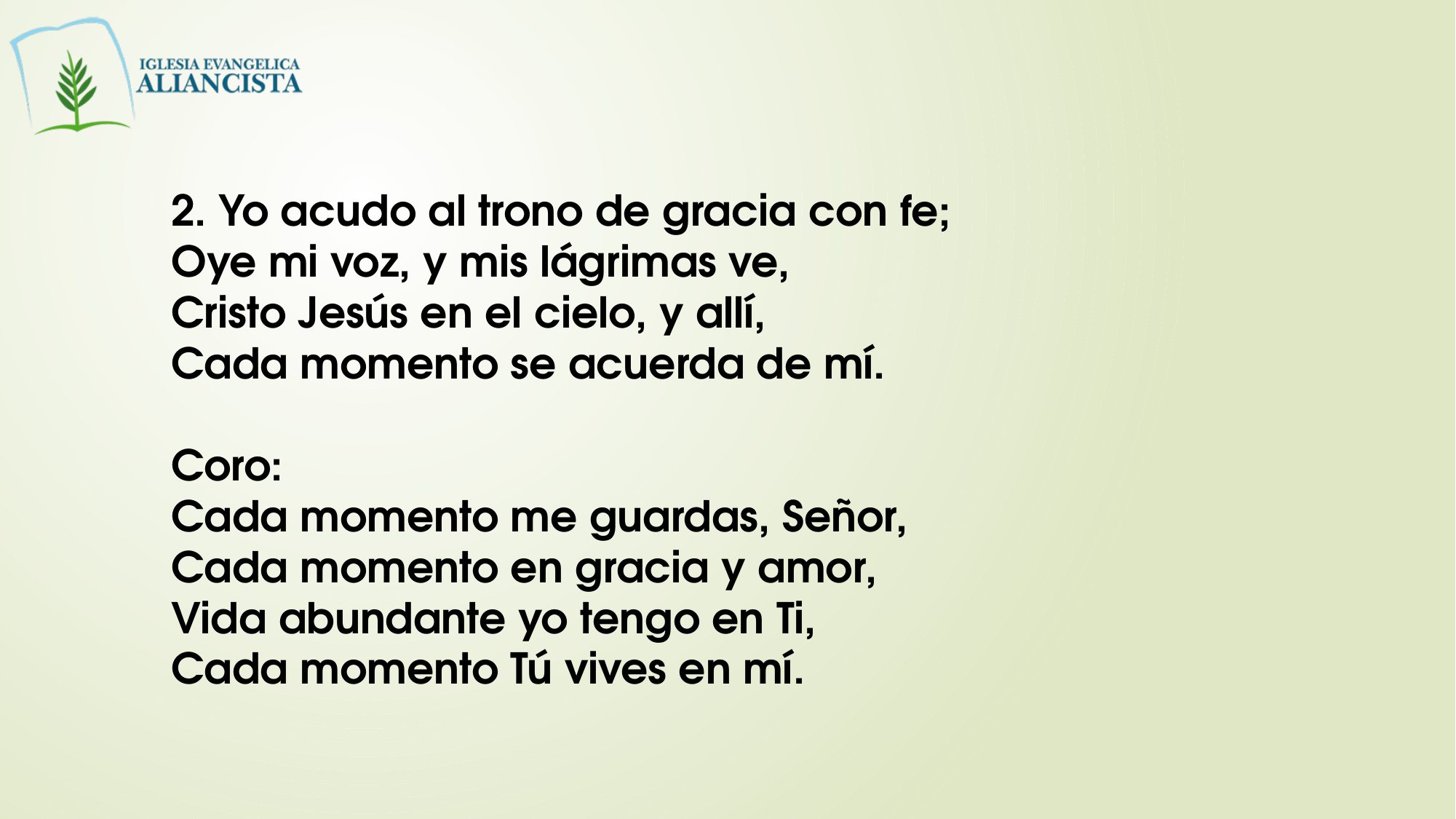

2. Yo acudo al trono de gracia con fe;
Oye mi voz, y mis lágrimas ve,
Cristo Jesús en el cielo, y allí,
Cada momento se acuerda de mí.

Coro:
Cada momento me guardas, Señor,
Cada momento en gracia y amor,
Vida abundante yo tengo en Ti,
Cada momento Tú vives en mí.